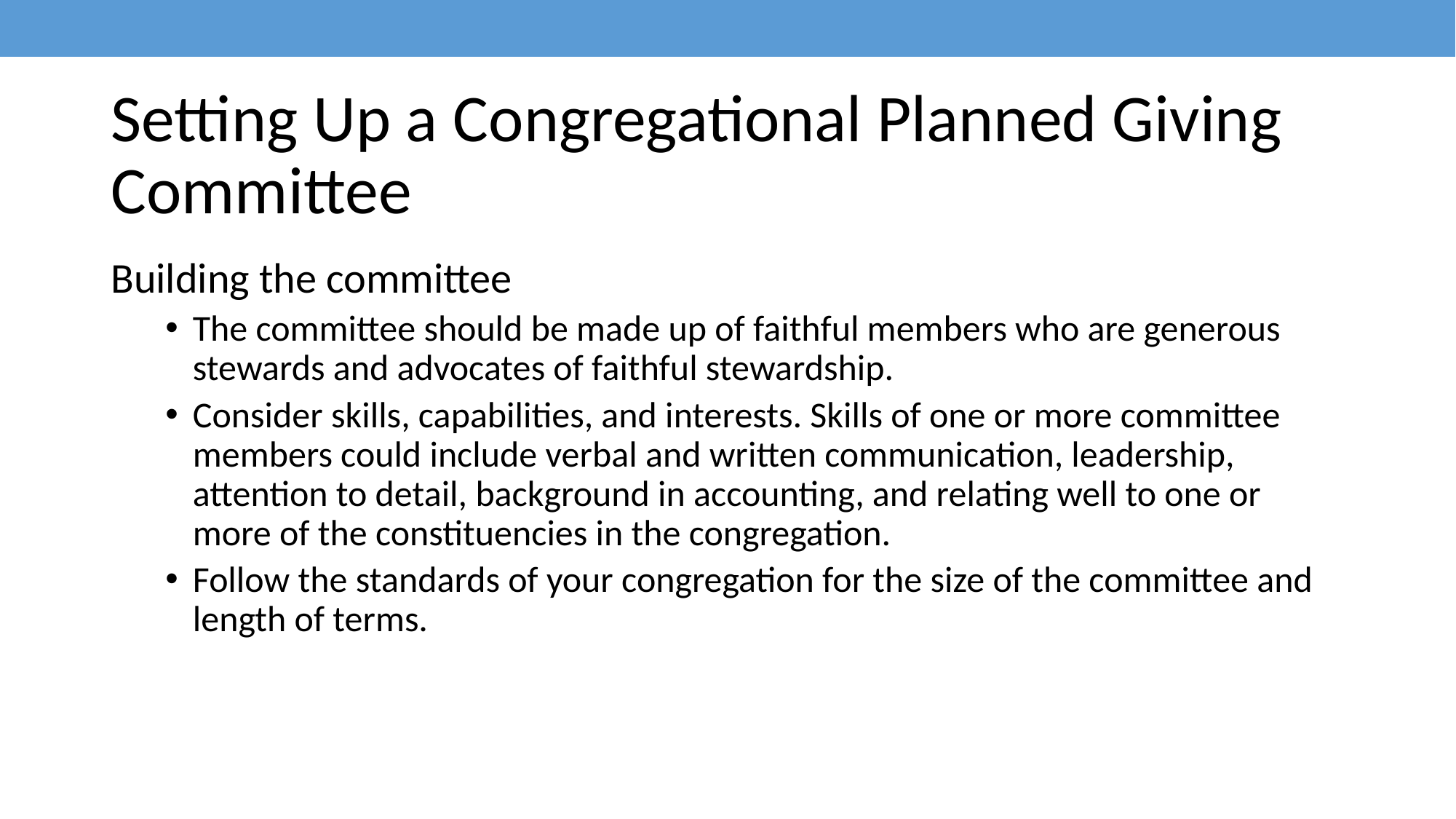

# Setting Up a Congregational Planned Giving Committee
Building the committee
The committee should be made up of faithful members who are generous stewards and advocates of faithful stewardship.
Consider skills, capabilities, and interests. Skills of one or more committee members could include verbal and written communication, leadership, attention to detail, background in accounting, and relating well to one or more of the constituencies in the congregation.
Follow the standards of your congregation for the size of the committee and length of terms.